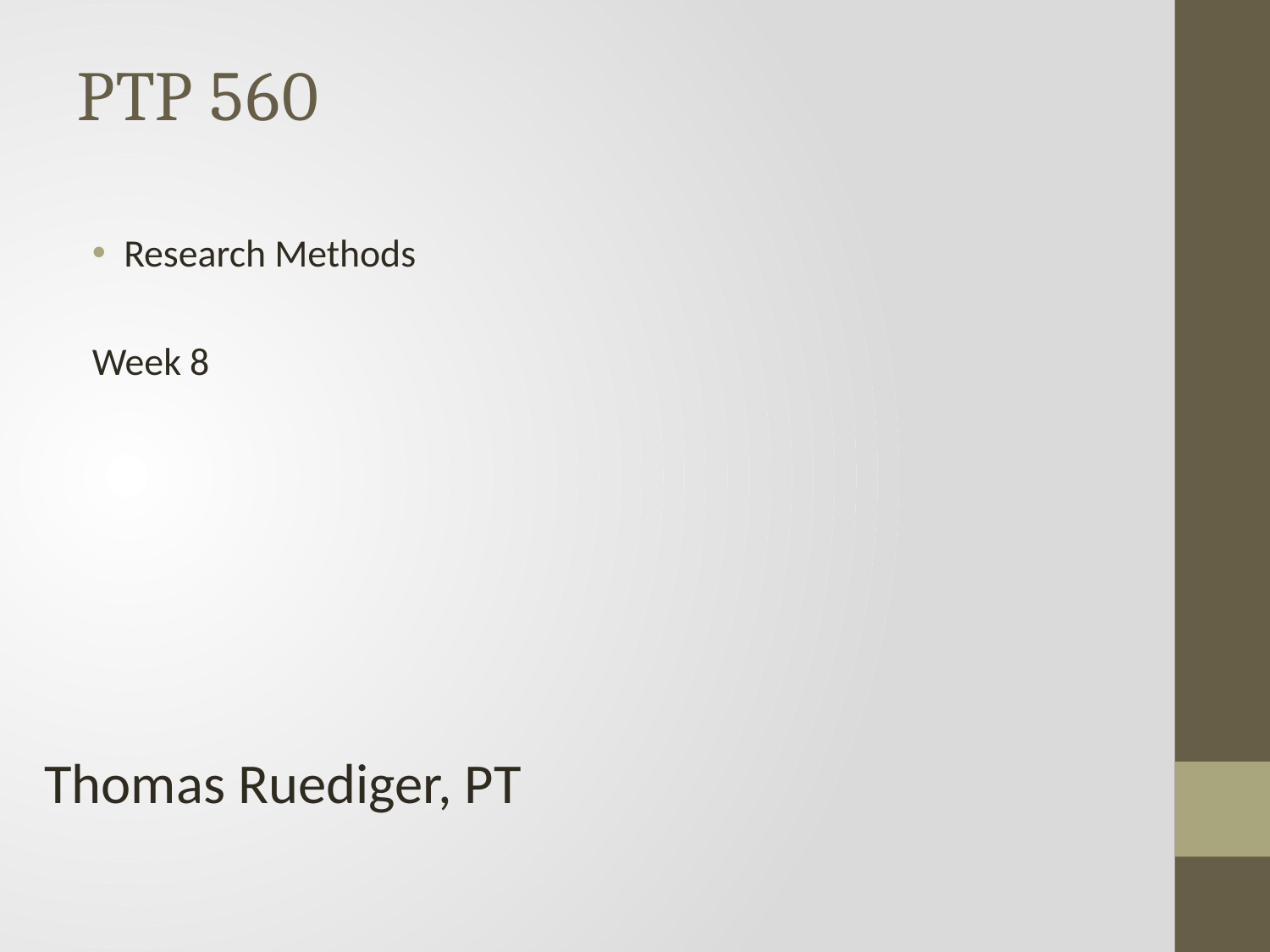

# PTP 560
Research Methods

Week 8

Thomas Ruediger, PT